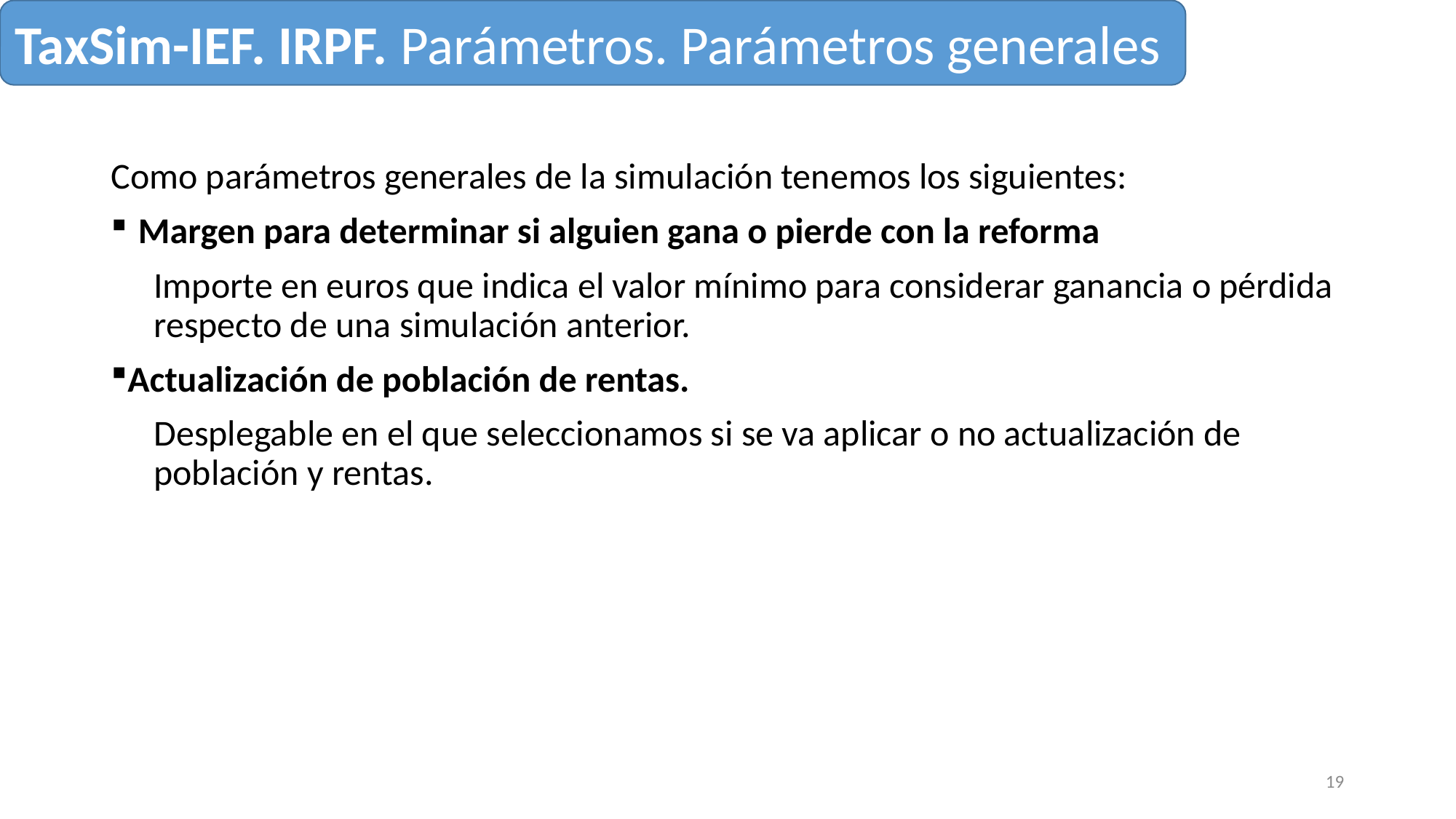

TaxSim-IEF. IRPF. Parámetros. Parámetros generales
Como parámetros generales de la simulación tenemos los siguientes:
Margen para determinar si alguien gana o pierde con la reforma
Importe en euros que indica el valor mínimo para considerar ganancia o pérdida respecto de una simulación anterior.
Actualización de población de rentas.
Desplegable en el que seleccionamos si se va aplicar o no actualización de población y rentas.

19